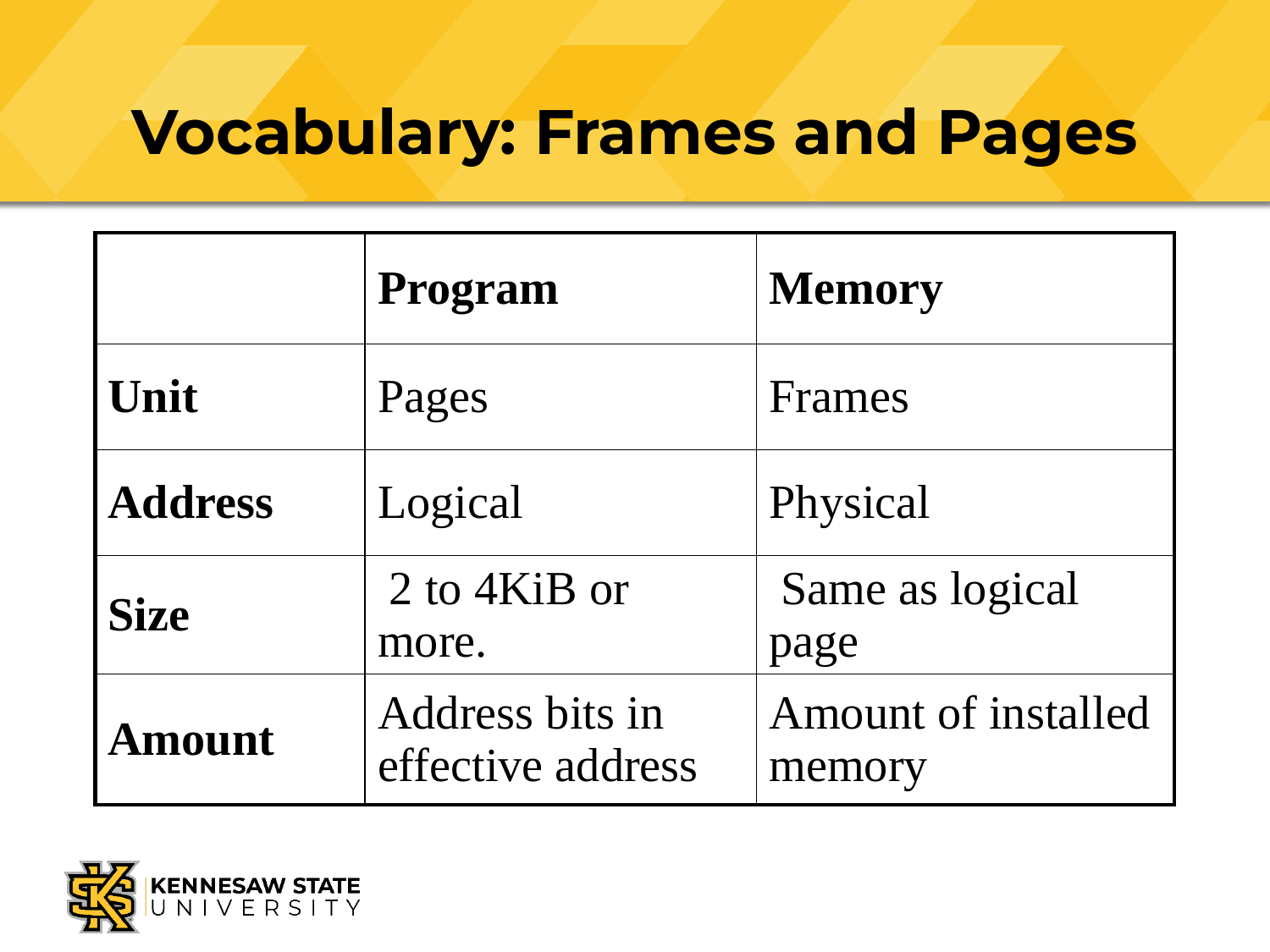

# Vocabulary: Frames and Pages
|  | Program | Memory |
| --- | --- | --- |
| Unit | Pages | Frames |
| Address | Logical | Physical |
| Size | 2 to 4KiB or more. | Same as logical page |
| Amount | Address bits in effective address | Amount of installed memory |